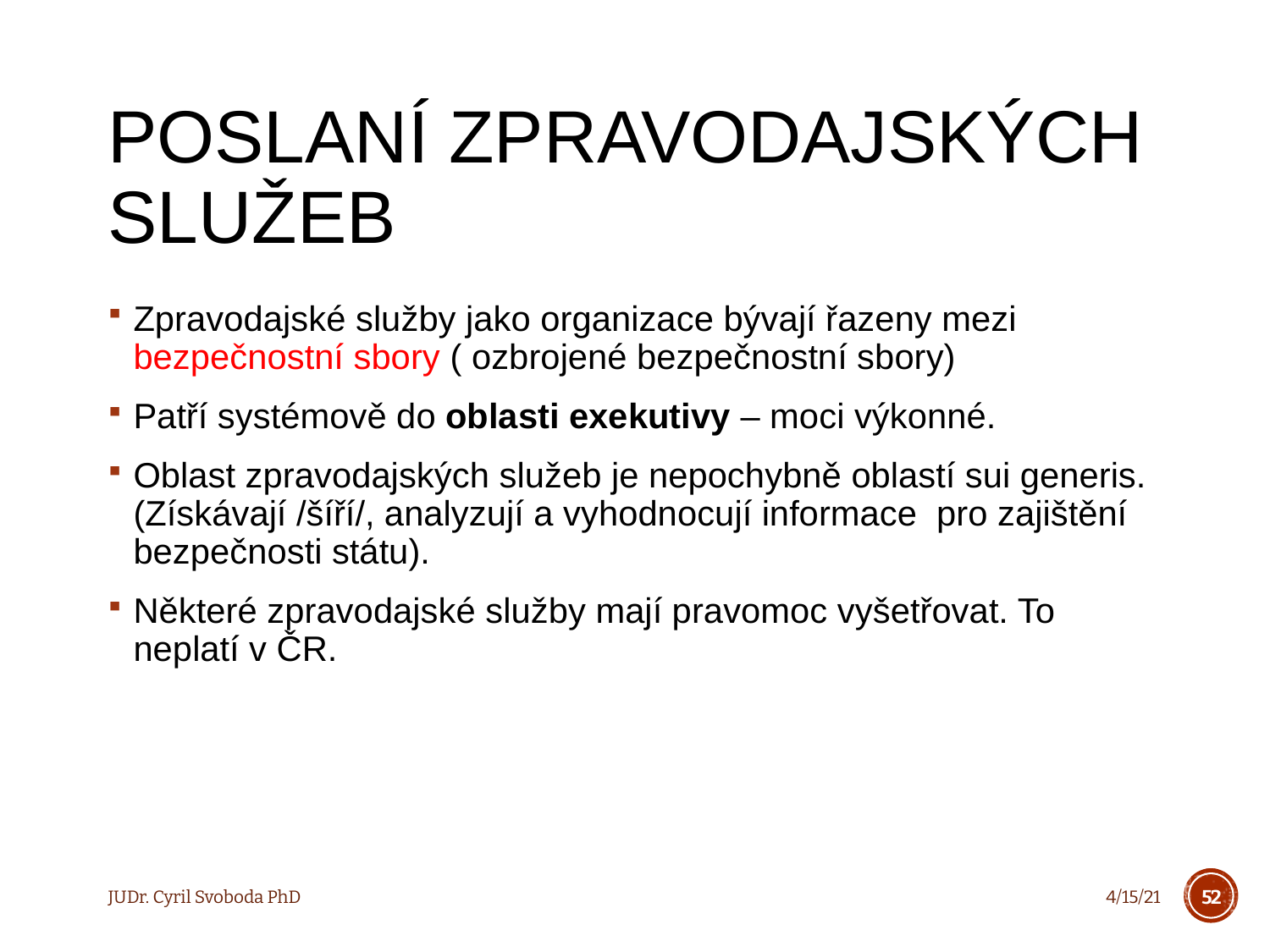

# Poslaní zpravodajských služeb
Zpravodajské služby jako organizace bývají řazeny mezi  bezpečnostní sbory ( ozbrojené bezpečnostní sbory)
Patří systémově do oblasti exekutivy – moci výkonné.
Oblast zpravodajských služeb je nepochybně oblastí sui generis. (Získávají /šíří/, analyzují a vyhodnocují informace  pro zajištění bezpečnosti státu).
Některé zpravodajské služby mají pravomoc vyšetřovat. To neplatí v ČR.
JUDr. Cyril Svoboda PhD
4/15/21
52